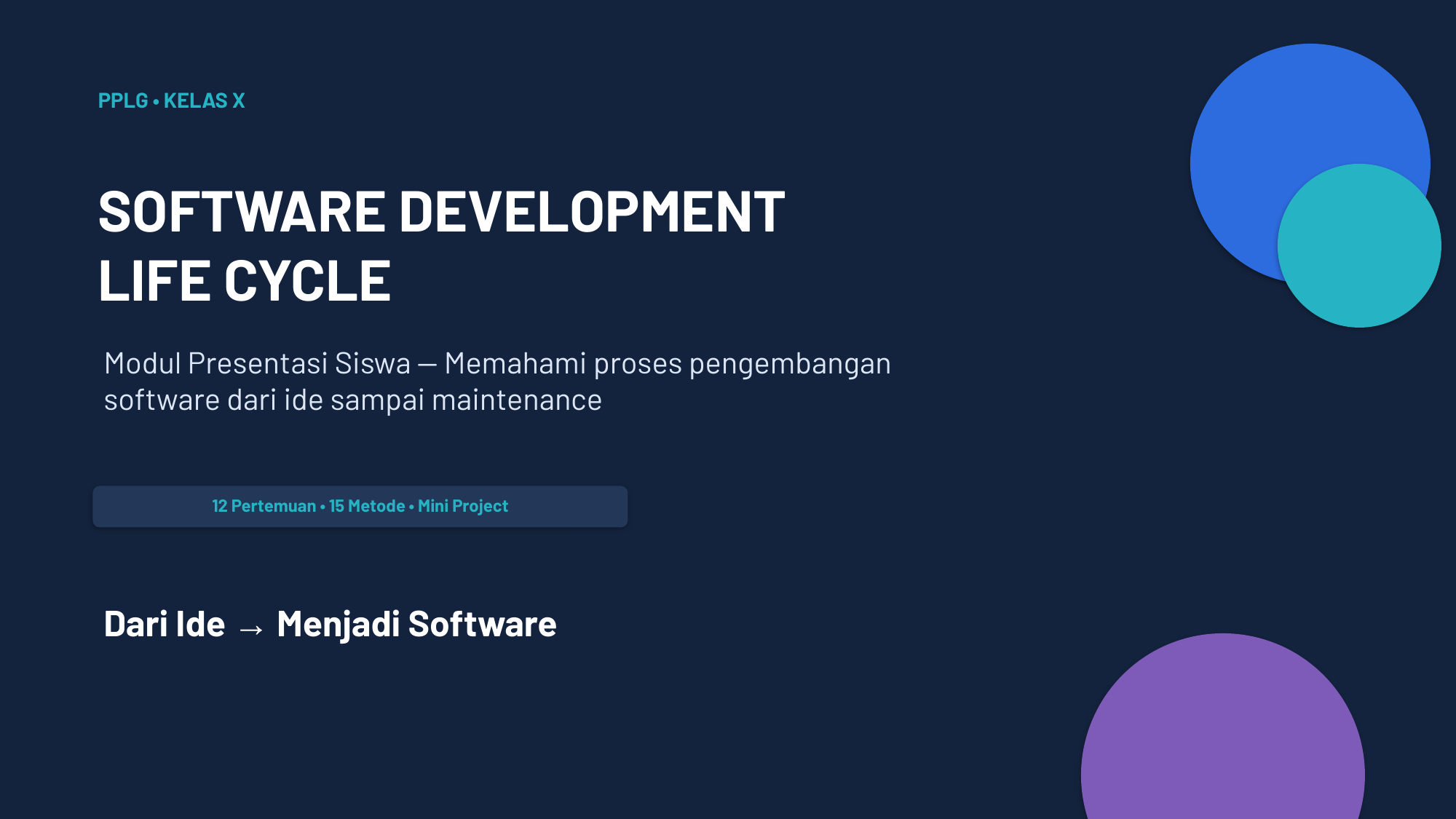

PPLG • KELAS X

SOFTWARE DEVELOPMENT
LIFE CYCLE
Modul Presentasi Siswa — Memahami proses pengembangan software dari ide sampai maintenance

12 Pertemuan • 15 Metode • Mini Project
Dari Ide → Menjadi Software